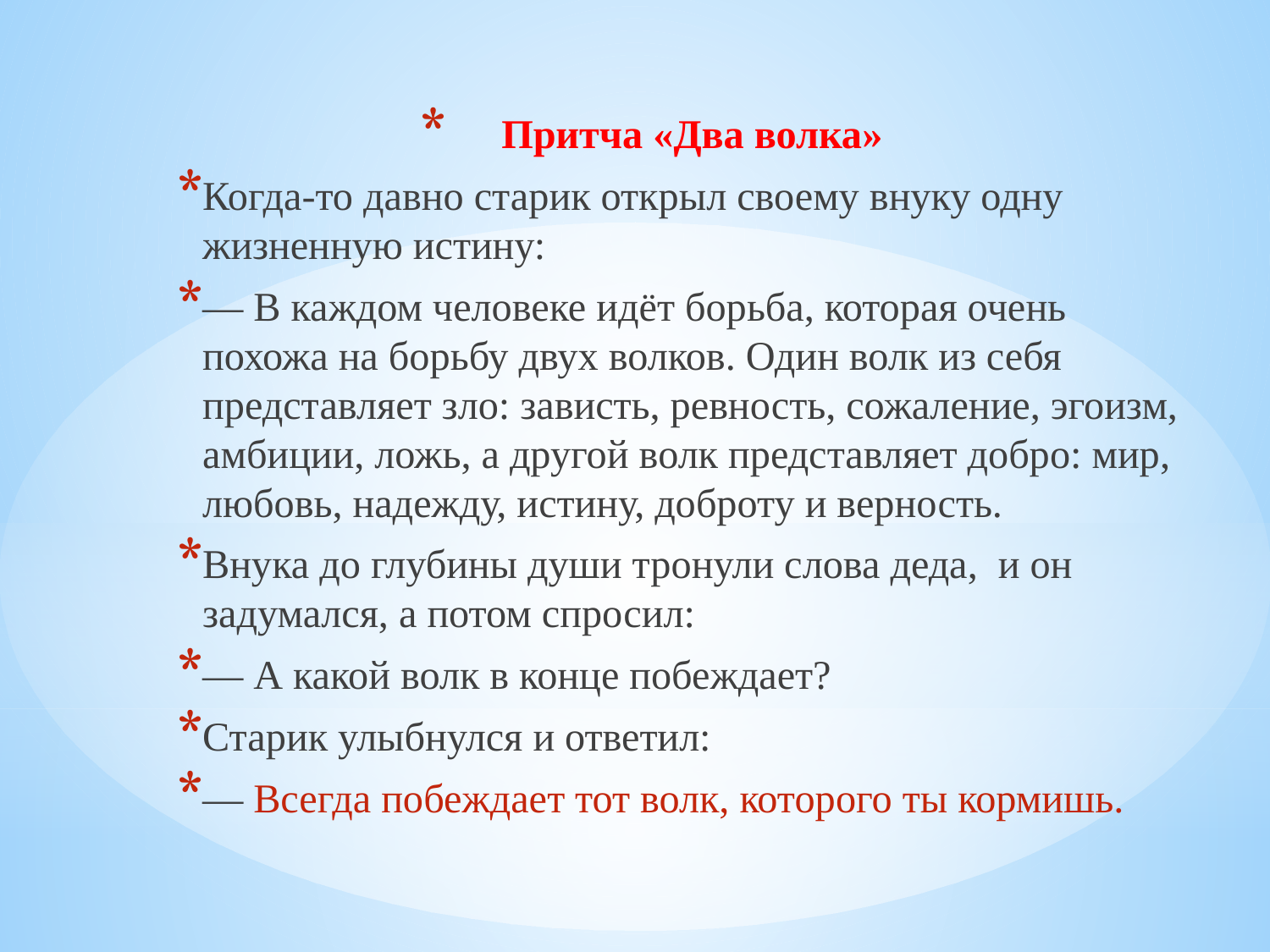

Притча «Два волка»
Когда-то давно старик открыл своему внуку одну жизненную истину:
— В каждом человеке идёт борьба, которая очень похожа на борьбу двух волков. Один волк из себя представляет зло: зависть, ревность, сожаление, эгоизм, амбиции, ложь, а другой волк представляет добро: мир, любовь, надежду, истину, доброту и верность.
Внука до глубины души тронули слова деда,  и он задумался, а потом спросил:
— А какой волк в конце побеждает?
Старик улыбнулся и ответил:
— Всегда побеждает тот волк, которого ты кормишь.